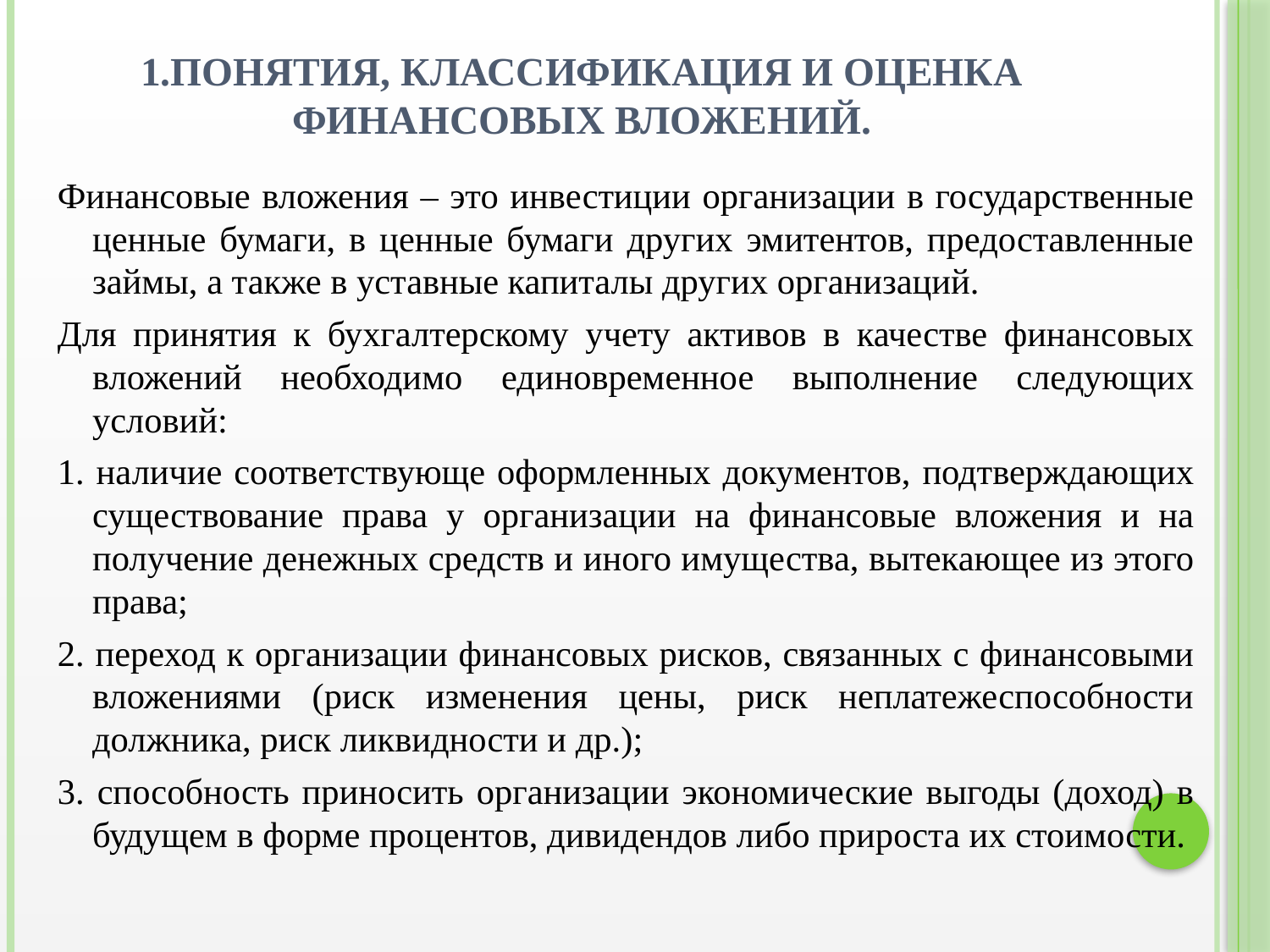

# 1.Понятия, классификация и оценка финансовых вложений.
Финансовые вложения – это инвестиции организации в государственные ценные бумаги, в ценные бумаги других эмитентов, предоставленные займы, а также в уставные капиталы других организаций.
Для принятия к бухгалтерскому учету активов в качестве финансовых вложений необходимо единовременное выполнение следующих условий:
1. наличие соответствующе оформленных документов, подтверждающих существование права у организации на финансовые вложения и на получение денежных средств и иного имущества, вытекающее из этого права;
2. переход к организации финансовых рисков, связанных с финансовыми вложениями (риск изменения цены, риск неплатежеспособности должника, риск ликвидности и др.);
3. способность приносить организации экономические выгоды (доход) в будущем в форме процентов, дивидендов либо прироста их стоимости.